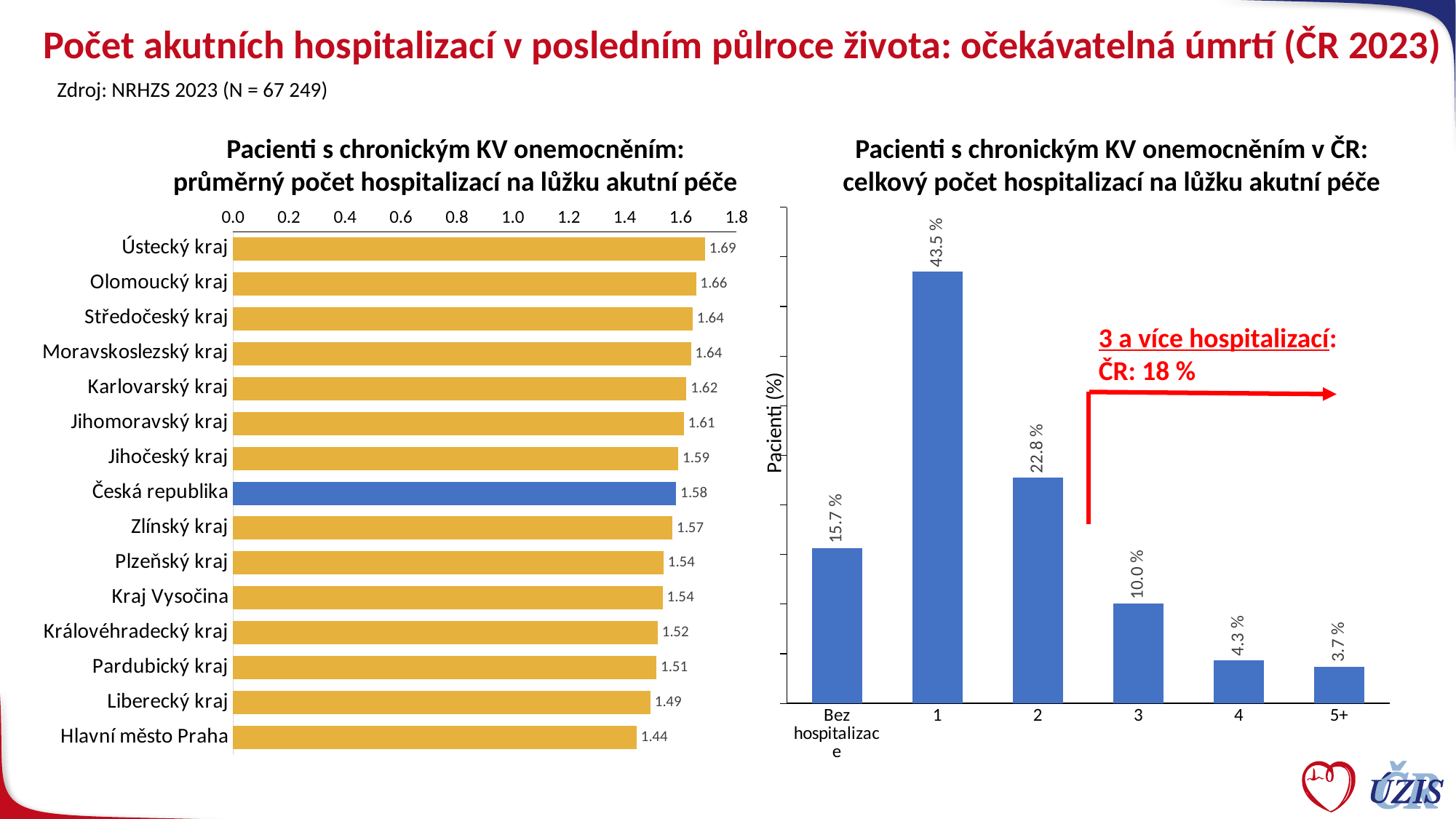

# Počet akutních hospitalizací v posledním půlroce života: očekávatelná úmrtí (ČR 2023)
Zdroj: NRHZS 2023 (N = 67 249)
Pacienti s chronickým KV onemocněním:
průměrný počet hospitalizací na lůžku akutní péče
Pacienti s chronickým KV onemocněním v ČR:
celkový počet hospitalizací na lůžku akutní péče

### Chart

| Category | ČR |
|---|---|
| Bez hospitalizace | 0.15661199423039748 |
| 1 | 0.43493583547710746 |
| 2 | 0.22761676753557675 |
| 3 | 0.1004624604083332 |
| 4 | 0.0432720189147794 |
| 5+ | 0.03710092343380571 |

### Chart

| Category | 2016–2021 |
|---|---|
| Ústecký kraj | 1.687 |
| Olomoucký kraj | 1.655 |
| Středočeský kraj | 1.643 |
| Moravskoslezský kraj | 1.637 |
| Karlovarský kraj | 1.621 |
| Jihomoravský kraj | 1.611 |
| Jihočeský kraj | 1.592 |
| Česká republika | 1.584 |
| Zlínský kraj | 1.571 |
| Plzeňský kraj | 1.539 |
| Kraj Vysočina | 1.536 |
| Královéhradecký kraj | 1.518 |
| Pardubický kraj | 1.514 |
| Liberecký kraj | 1.492 |
| Hlavní město Praha | 1.443 |
3 a více hospitalizací:
ČR: 18 %
Pacienti (%)